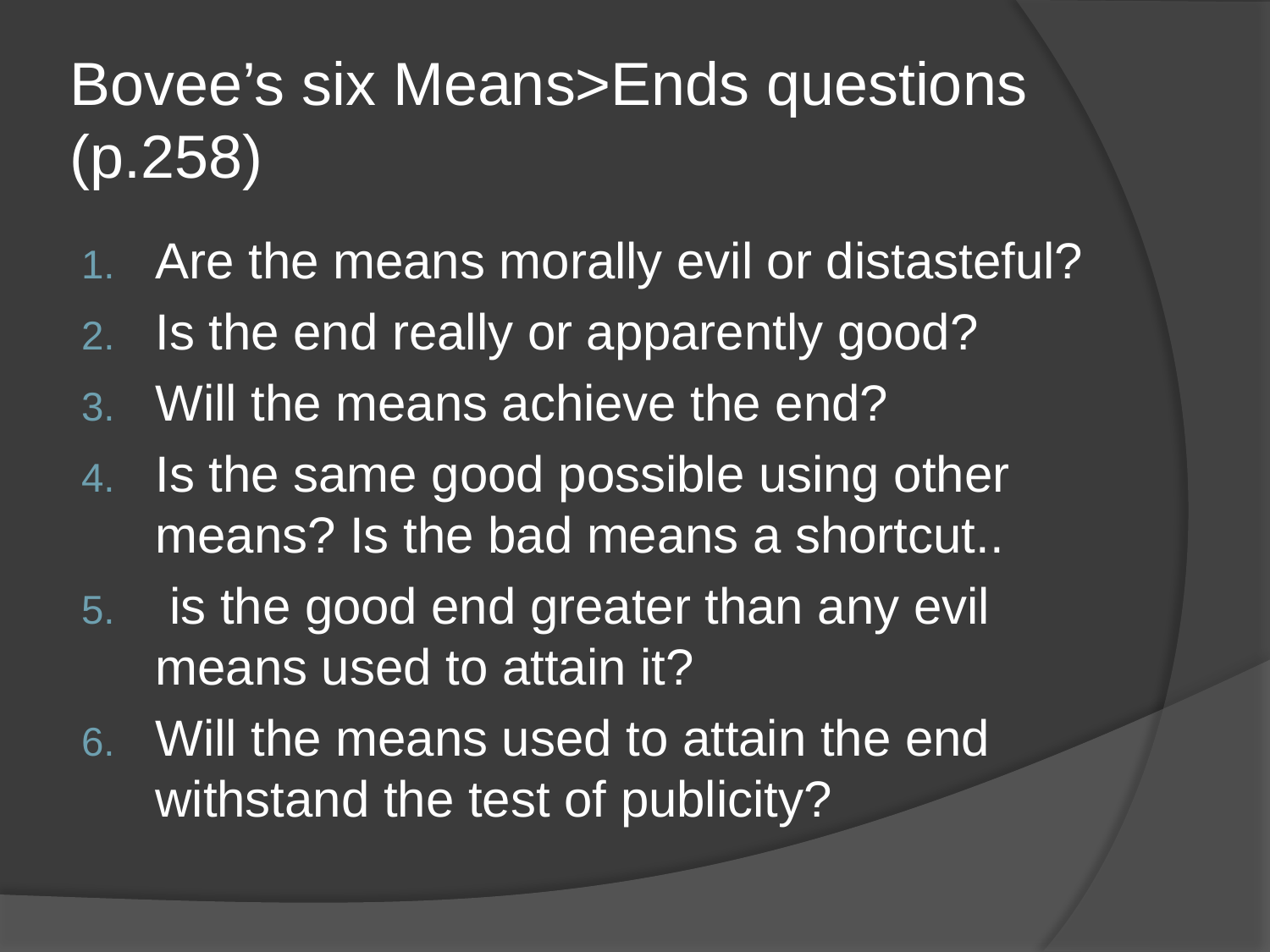

# Bovee’s six Means>Ends questions (p.258)
Are the means morally evil or distasteful?
Is the end really or apparently good?
Will the means achieve the end?
Is the same good possible using other means? Is the bad means a shortcut..
 is the good end greater than any evil means used to attain it?
Will the means used to attain the end withstand the test of publicity?